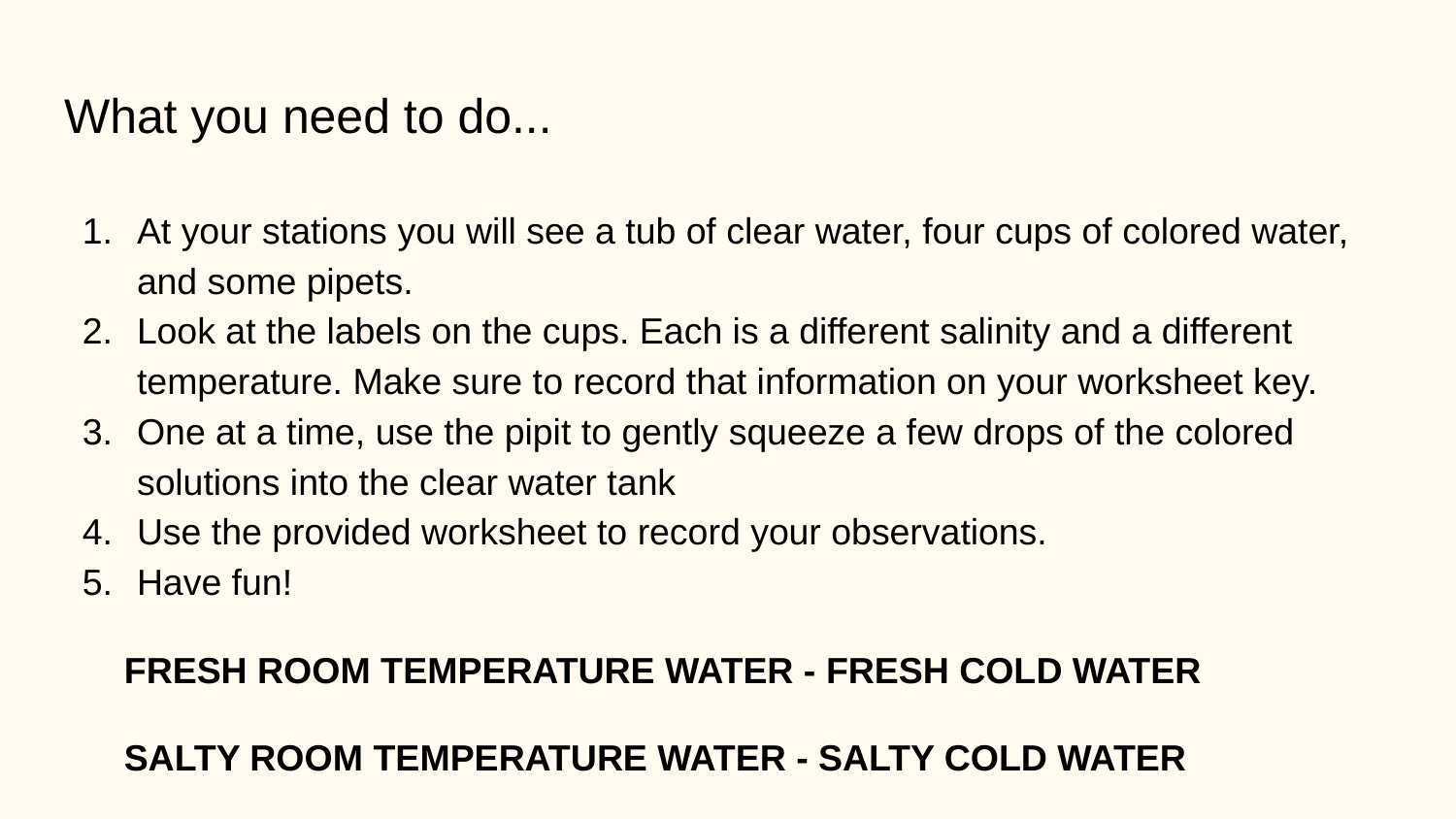

# What you need to do...
At your stations you will see a tub of clear water, four cups of colored water, and some pipets.
Look at the labels on the cups. Each is a different salinity and a different temperature. Make sure to record that information on your worksheet key.
One at a time, use the pipit to gently squeeze a few drops of the colored solutions into the clear water tank
Use the provided worksheet to record your observations.
Have fun!
FRESH ROOM TEMPERATURE WATER - FRESH COLD WATER

SALTY ROOM TEMPERATURE WATER - SALTY COLD WATER